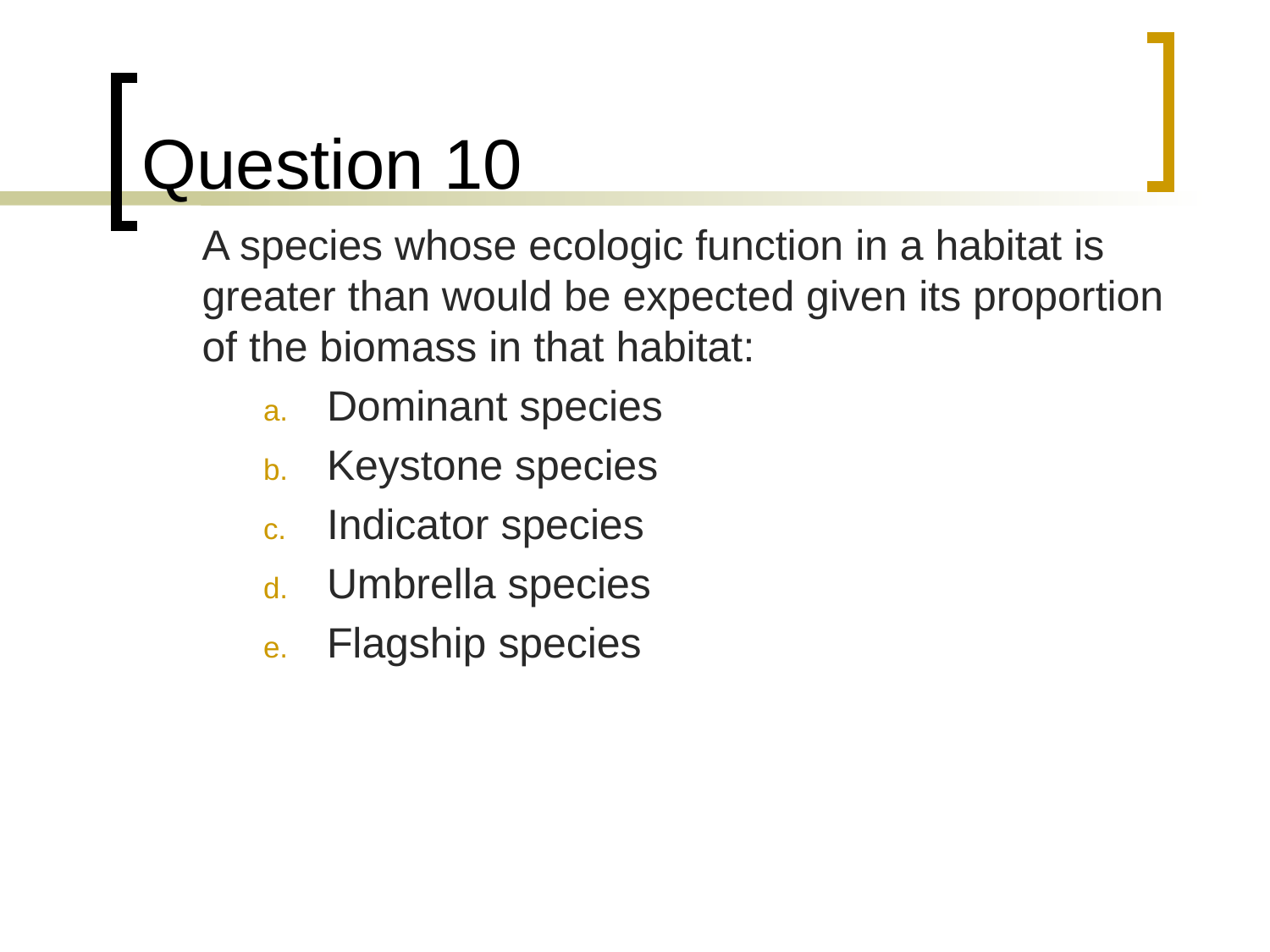

# Question 10
	A species whose ecologic function in a habitat is greater than would be expected given its proportion of the biomass in that habitat:
Dominant species
Keystone species
Indicator species
Umbrella species
Flagship species